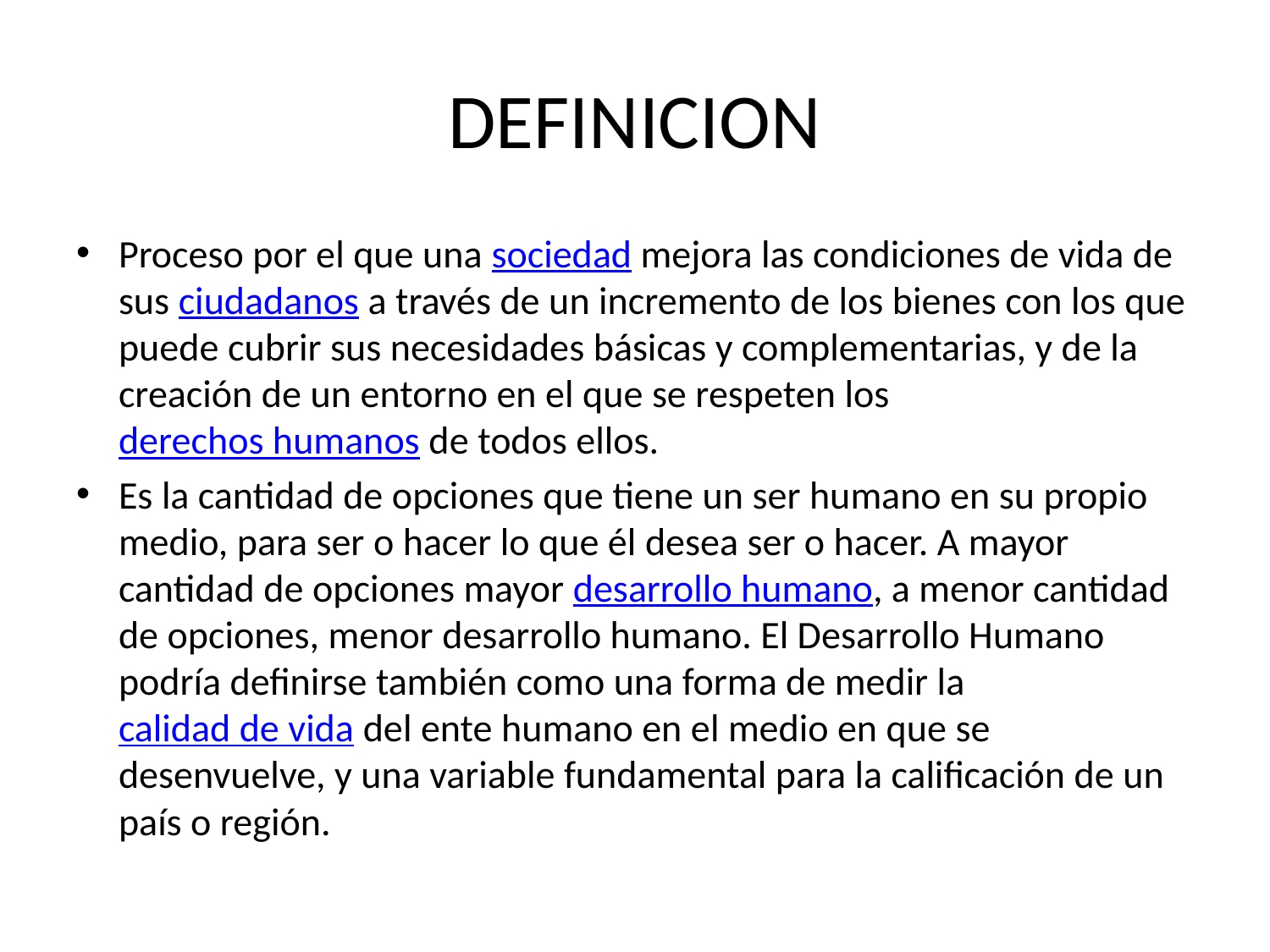

# DEFINICION
Proceso por el que una sociedad mejora las condiciones de vida de sus ciudadanos a través de un incremento de los bienes con los que puede cubrir sus necesidades básicas y complementarias, y de la creación de un entorno en el que se respeten los derechos humanos de todos ellos.
Es la cantidad de opciones que tiene un ser humano en su propio medio, para ser o hacer lo que él desea ser o hacer. A mayor cantidad de opciones mayor desarrollo humano, a menor cantidad de opciones, menor desarrollo humano. El Desarrollo Humano podría definirse también como una forma de medir la calidad de vida del ente humano en el medio en que se desenvuelve, y una variable fundamental para la calificación de un país o región.